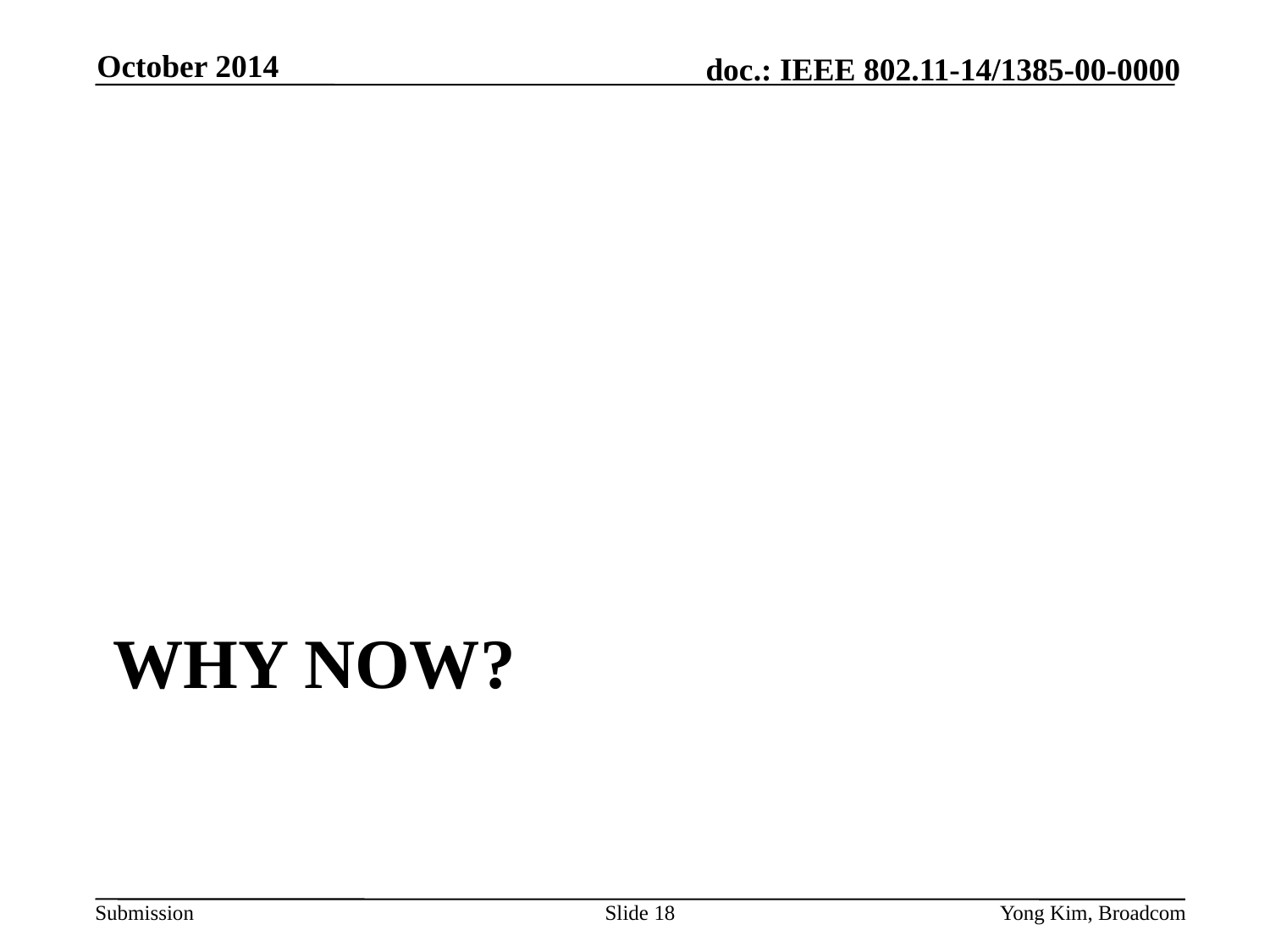

October 2014

# Why Now?
Slide 18
Yong Kim, Broadcom